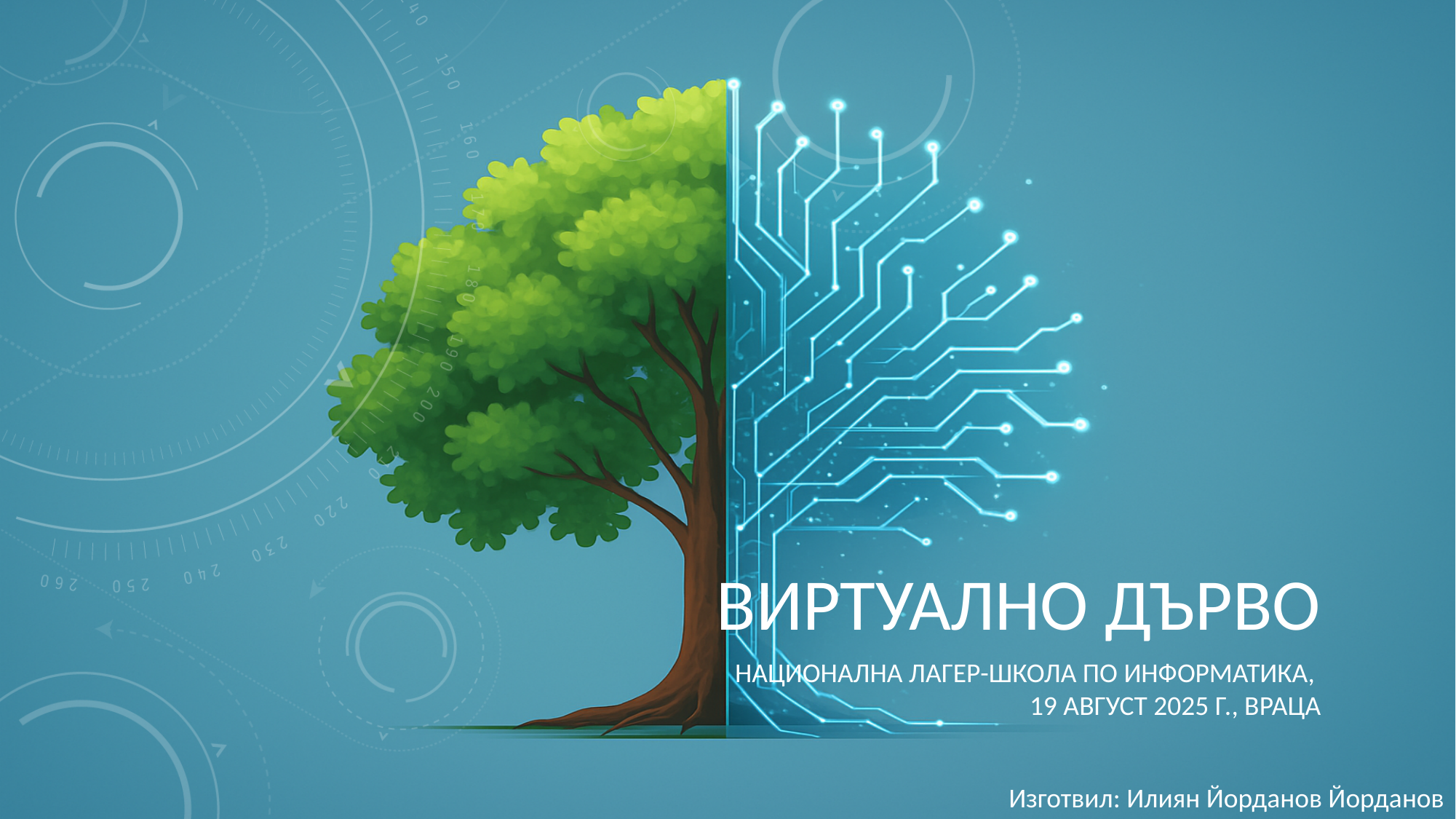

# ВИРТУАЛНО ДЪРВО
НАЦИОНАЛНА ЛАГЕР-ШКОЛА ПО Информатика,
19 август 2025 г., ВРАЦА
Изготвил: Илиян Йорданов Йорданов